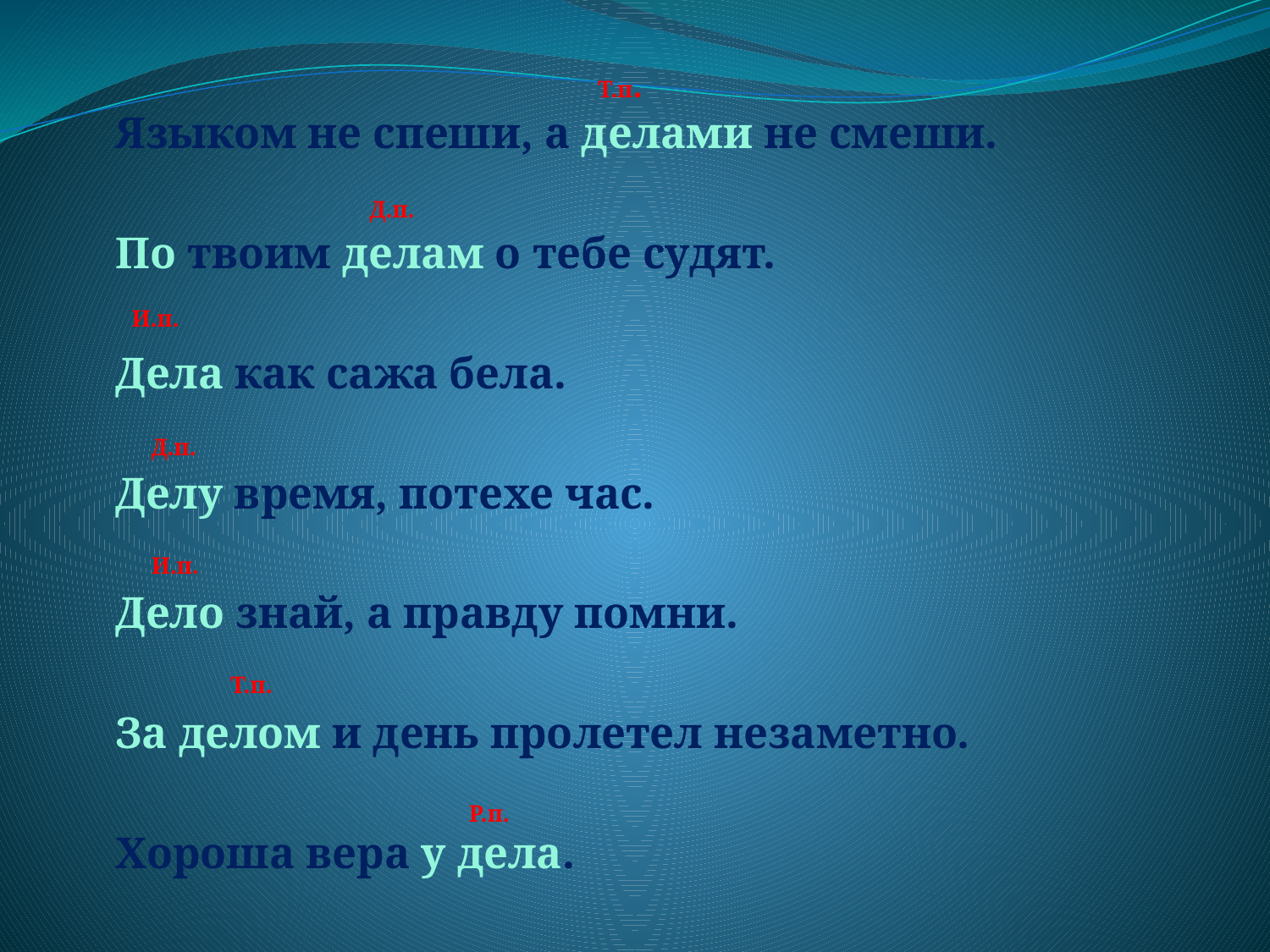

Языком не спеши, а делами не смеши.

По твоим делам о тебе судят.

Дела как сажа бела.

Делу время, потехе час.

Дело знай, а правду помни.

За делом и день пролетел незаметно.

Хороша вера у дела.

Т.п.

Д.п.
И.п.
Д.п.
И.п.
Т.п.
Р.п.